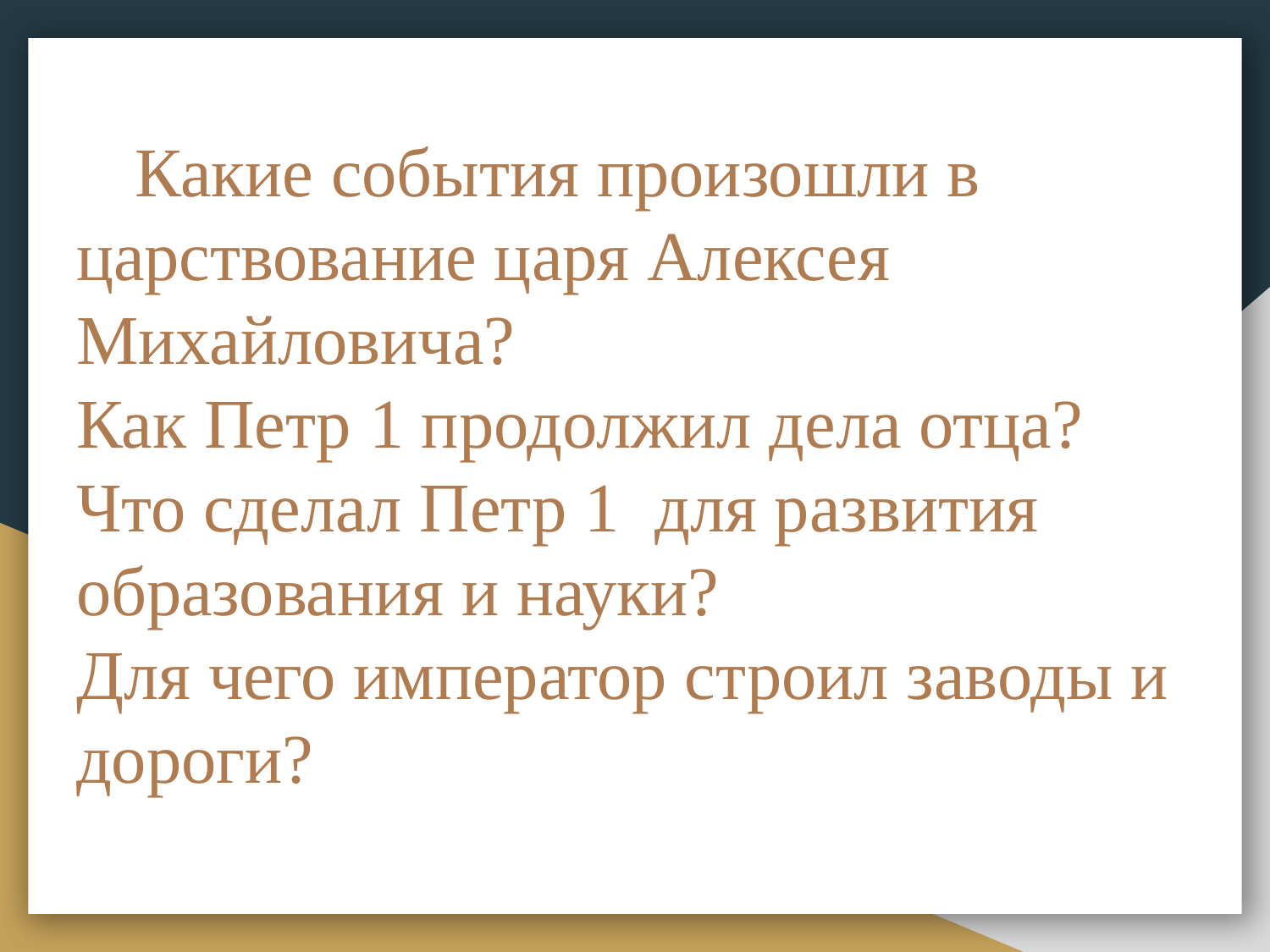

# Какие события произошли в царствование царя Алексея Михайловича? Как Петр 1 продолжил дела отца? Что сделал Петр 1  для развития образования и науки? Для чего император строил заводы и дороги?